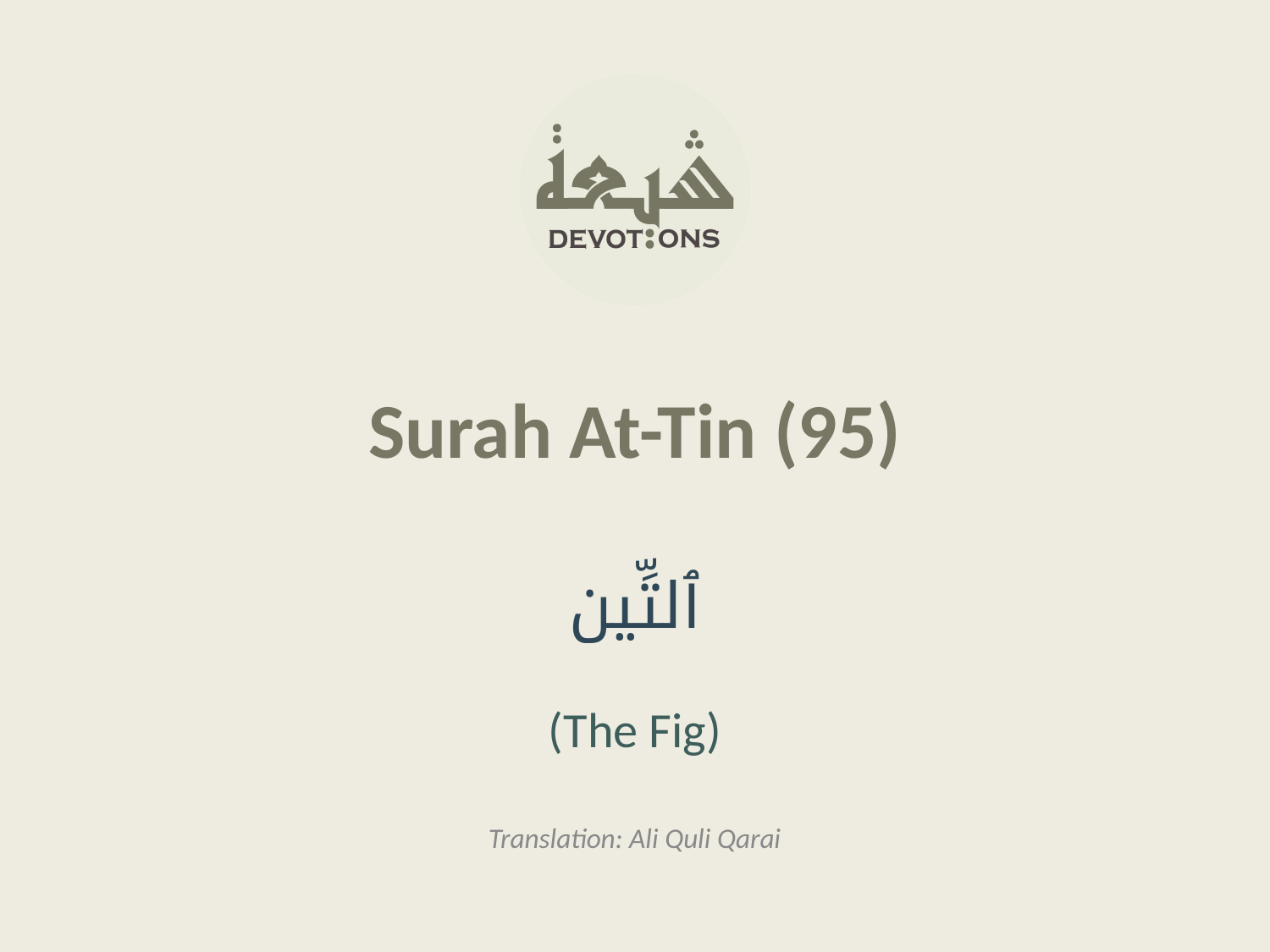

Surah At-Tin (95)
ٱلتِّين
(The Fig)
Translation: Ali Quli Qarai